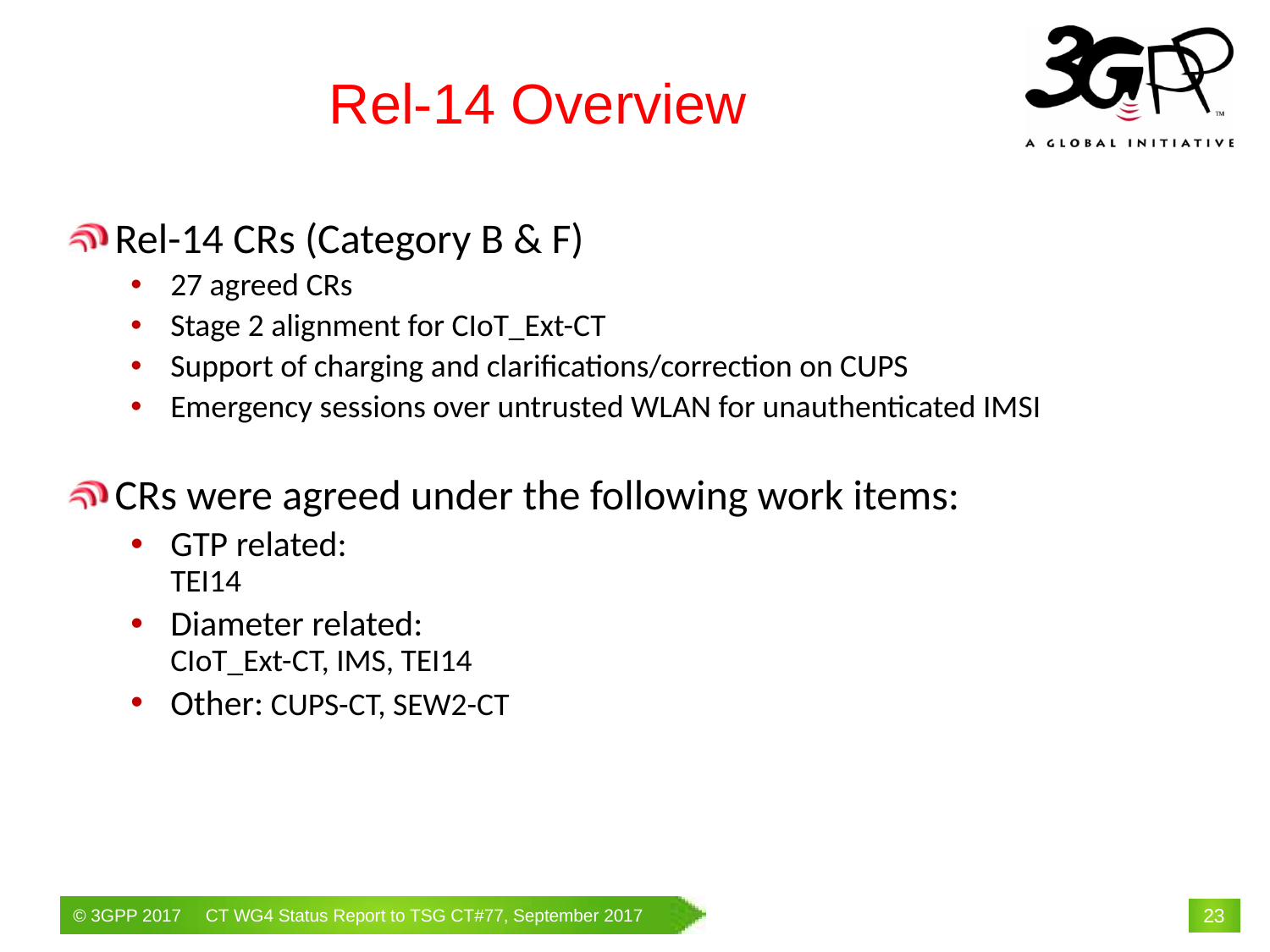

# Rel-14 Overview
Rel-14 CRs (Category B & F)
27 agreed CRs
Stage 2 alignment for CIoT_Ext-CT
Support of charging and clarifications/correction on CUPS
Emergency sessions over untrusted WLAN for unauthenticated IMSI

CRs were agreed under the following work items:
GTP related:
TEI14
Diameter related:
CIoT_Ext-CT, IMS, TEI14
Other: CUPS-CT, SEW2-CT